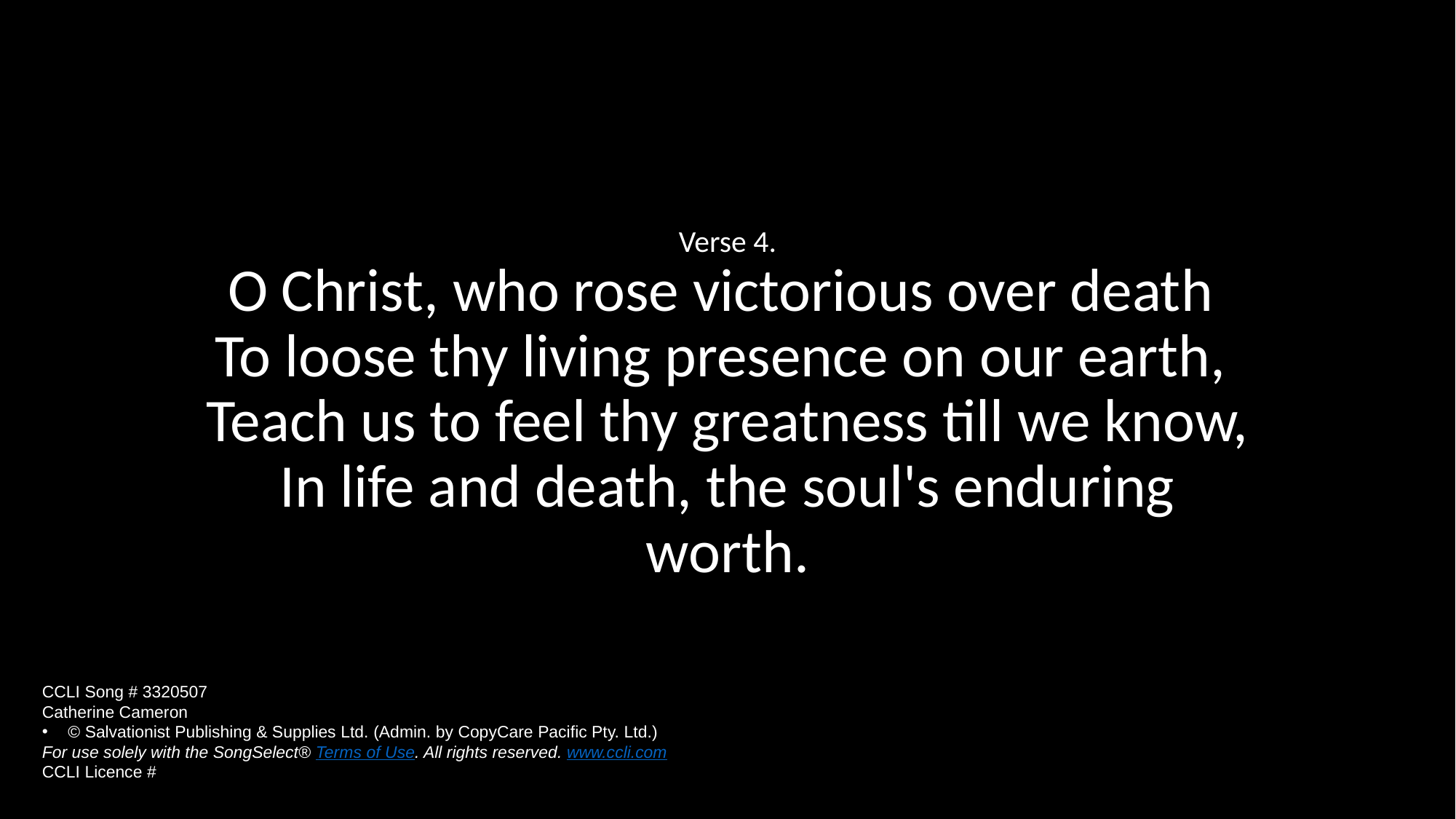

Verse 4.
O Christ, who rose victorious over death
To loose thy living presence on our earth,
Teach us to feel thy greatness till we know,
In life and death, the soul's enduring worth.

CCLI Song # 3320507
Catherine Cameron
© Salvationist Publishing & Supplies Ltd. (Admin. by CopyCare Pacific Pty. Ltd.)
For use solely with the SongSelect® Terms of Use. All rights reserved. www.ccli.com
CCLI Licence #